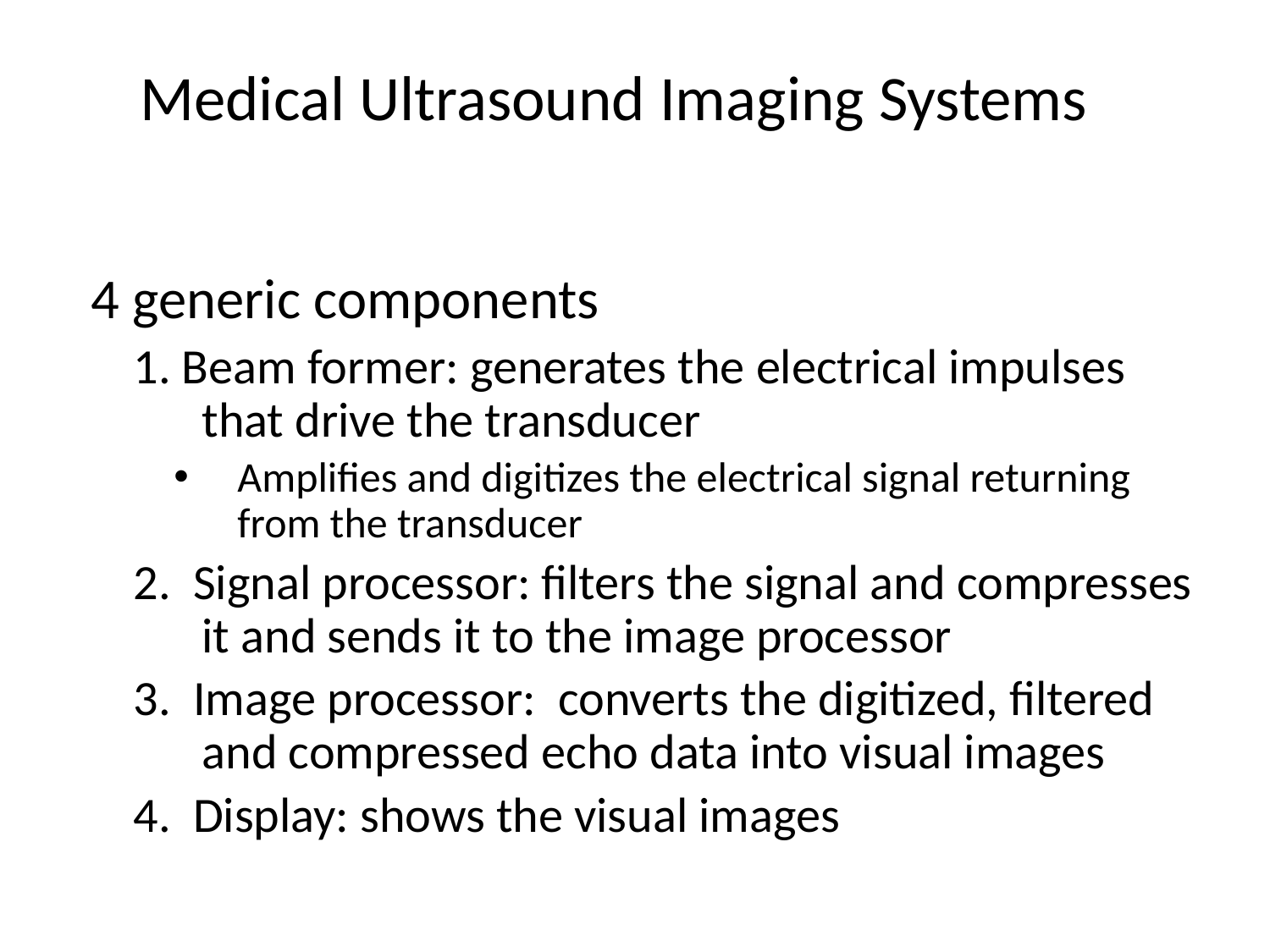

# Medical Ultrasound Imaging Systems
4 generic components
1. Beam former: generates the electrical impulses that drive the transducer
Amplifies and digitizes the electrical signal returning from the transducer
2.  Signal processor: filters the signal and compresses it and sends it to the image processor
3.  Image processor:  converts the digitized, filtered and compressed echo data into visual images
4.  Display: shows the visual images